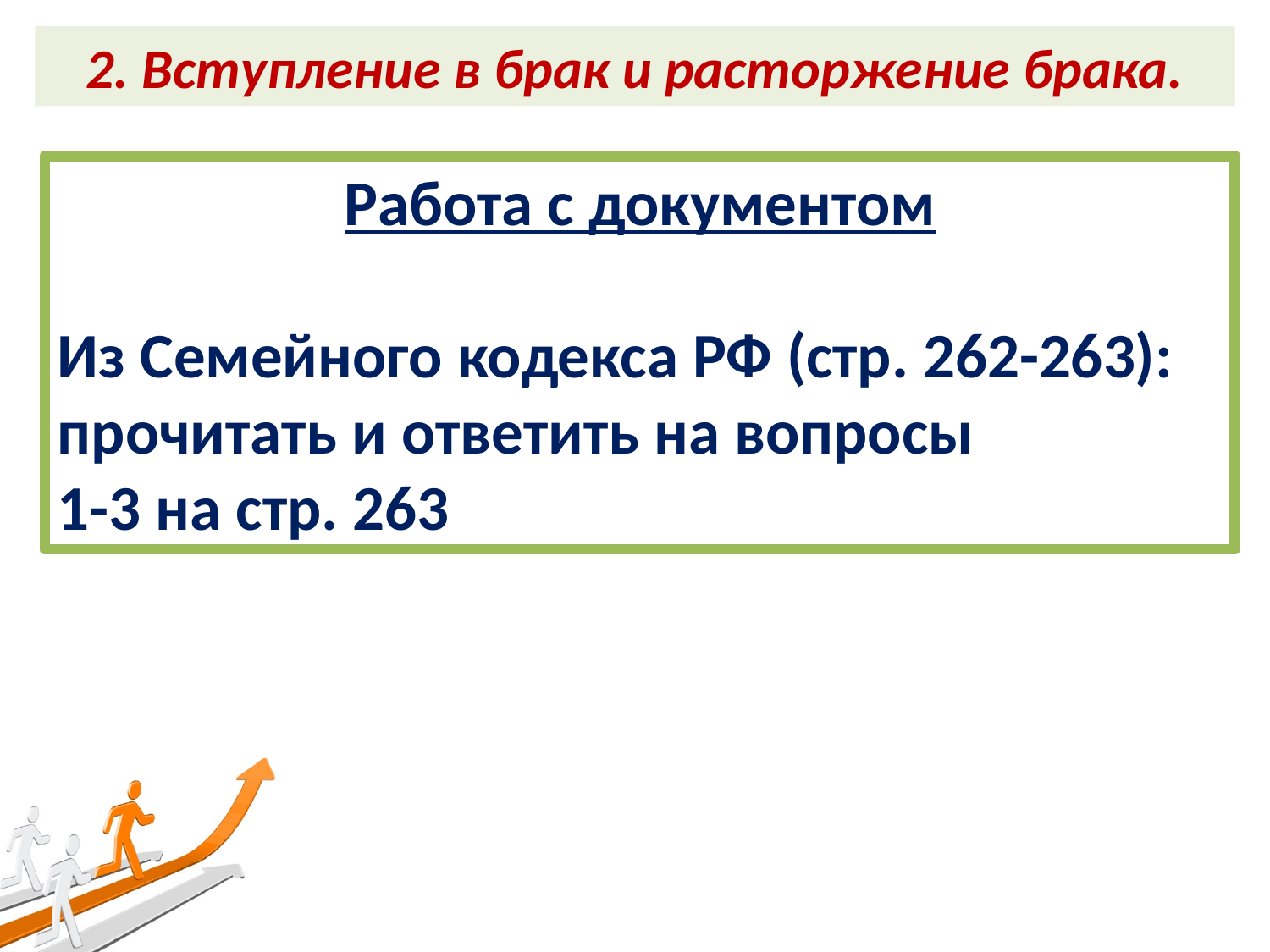

2. Вступление в брак и расторжение брака.
Работа с документом

Из Семейного кодекса РФ (стр. 262-263):
прочитать и ответить на вопросы
1-3 на стр. 263